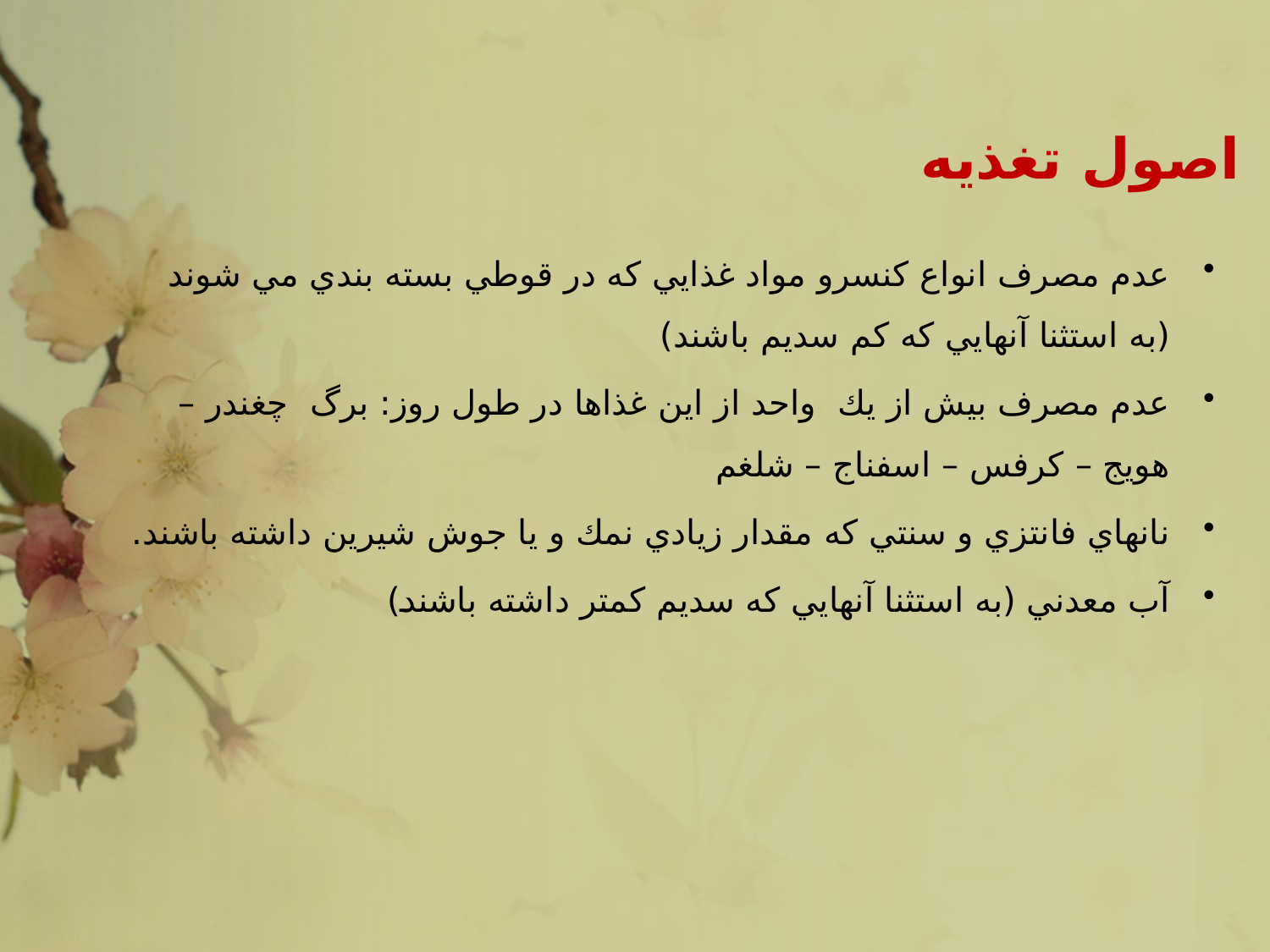

# اصول تغذیه
عدم مصرف انواع كنسرو مواد غذايي كه در قوطي بسته بندي مي شوند  (به استثنا آنهايي كه كم سديم باشند)
عدم مصرف بيش از يك  واحد از اين غذاها در طول روز: برگ  چغندر – هويج – كرفس – اسفناج – شلغم
نانهاي فانتزي و سنتي كه مقدار زيادي نمك و يا جوش شيرين داشته باشند.
آب معدني (به استثنا آنهايي كه سديم كمتر داشته باشند)